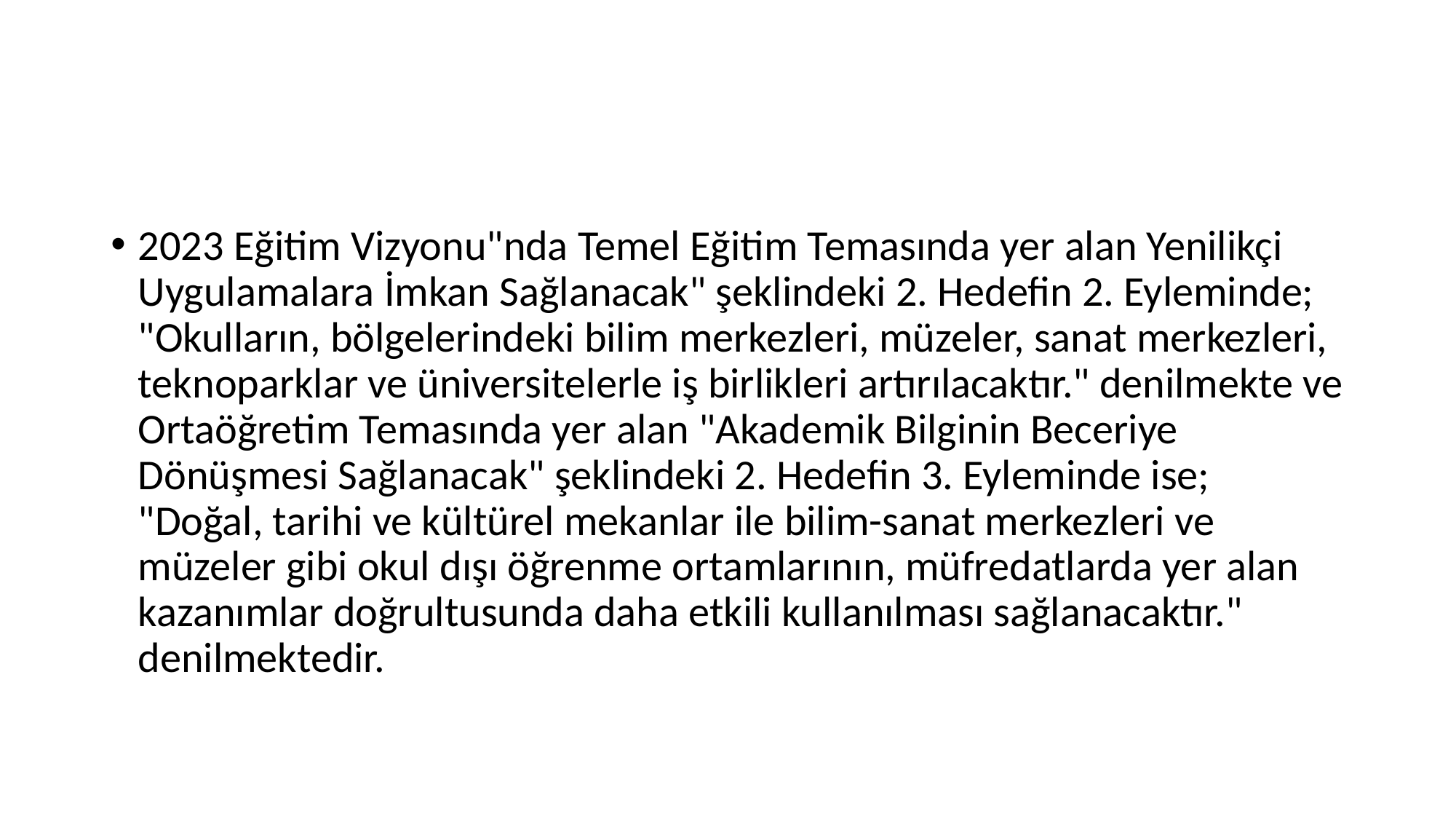

2023 Eğitim Vizyonu"nda Temel Eğitim Temasında yer alan Yenilikçi Uygulamalara İmkan Sağlanacak" şeklindeki 2. Hedefin 2. Eyleminde; "Okulların, bölgelerindeki bilim merkezleri, müzeler, sanat merkezleri, teknoparklar ve üniversitelerle iş birlikleri artırılacaktır." denilmekte ve Ortaöğretim Temasında yer alan "Akademik Bilginin Beceriye Dönüşmesi Sağlanacak" şeklindeki 2. Hedefin 3. Eyleminde ise; "Doğal, tarihi ve kültürel mekanlar ile bilim-sanat merkezleri ve müzeler gibi okul dışı öğrenme ortamlarının, müfredatlarda yer alan kazanımlar doğrultusunda daha etkili kullanılması sağlanacaktır." denilmektedir.